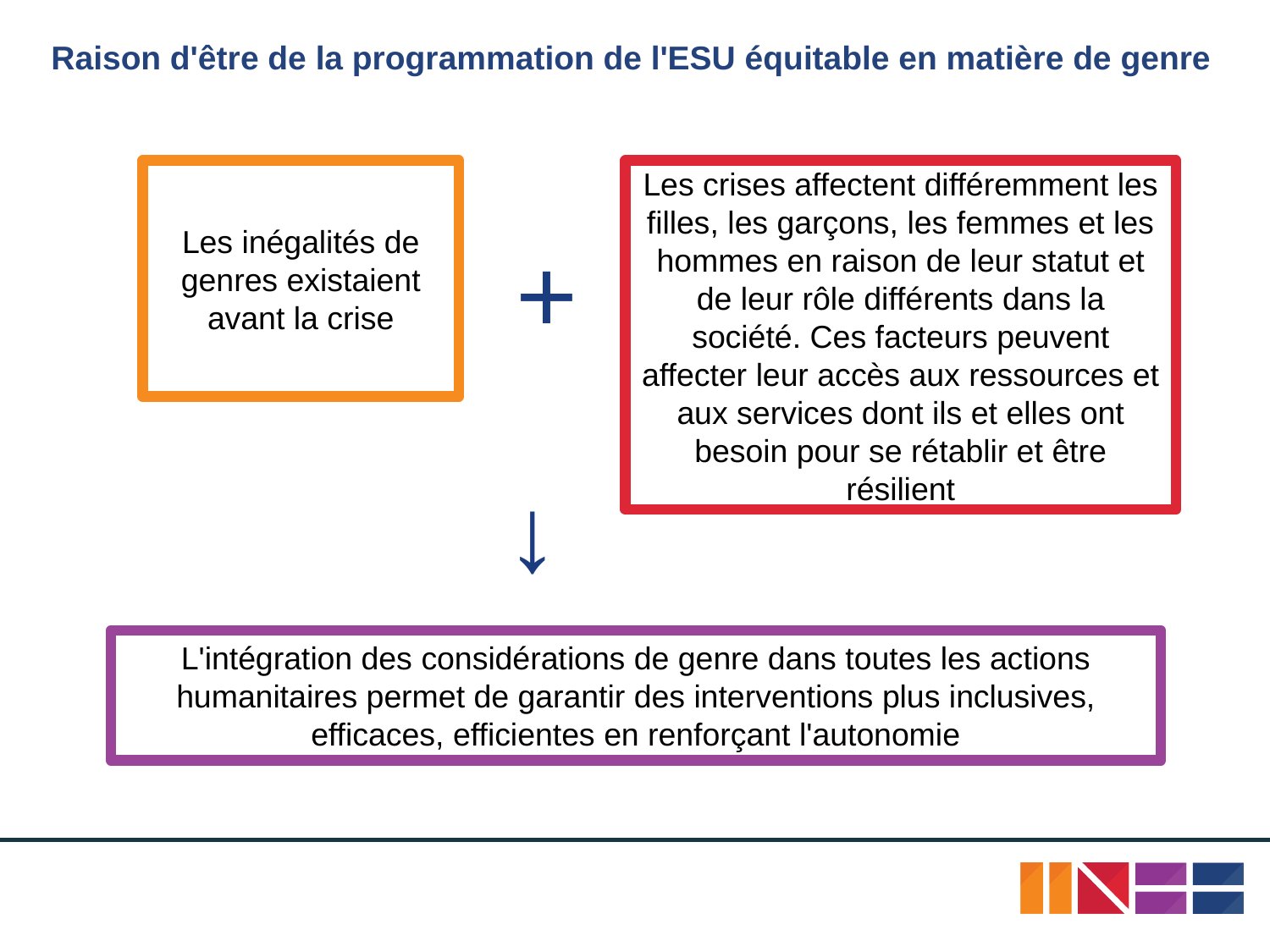

# Raison d'être de la programmation de l'ESU équitable en matière de genre

Les inégalités de genres existaient avant la crise
Les crises affectent différemment les filles, les garçons, les femmes et les hommes en raison de leur statut et de leur rôle différents dans la société. Ces facteurs peuvent affecter leur accès aux ressources et aux services dont ils et elles ont besoin pour se rétablir et être résilient
+
→
L'intégration des considérations de genre dans toutes les actions humanitaires permet de garantir des interventions plus inclusives, efficaces, efficientes en renforçant l'autonomie